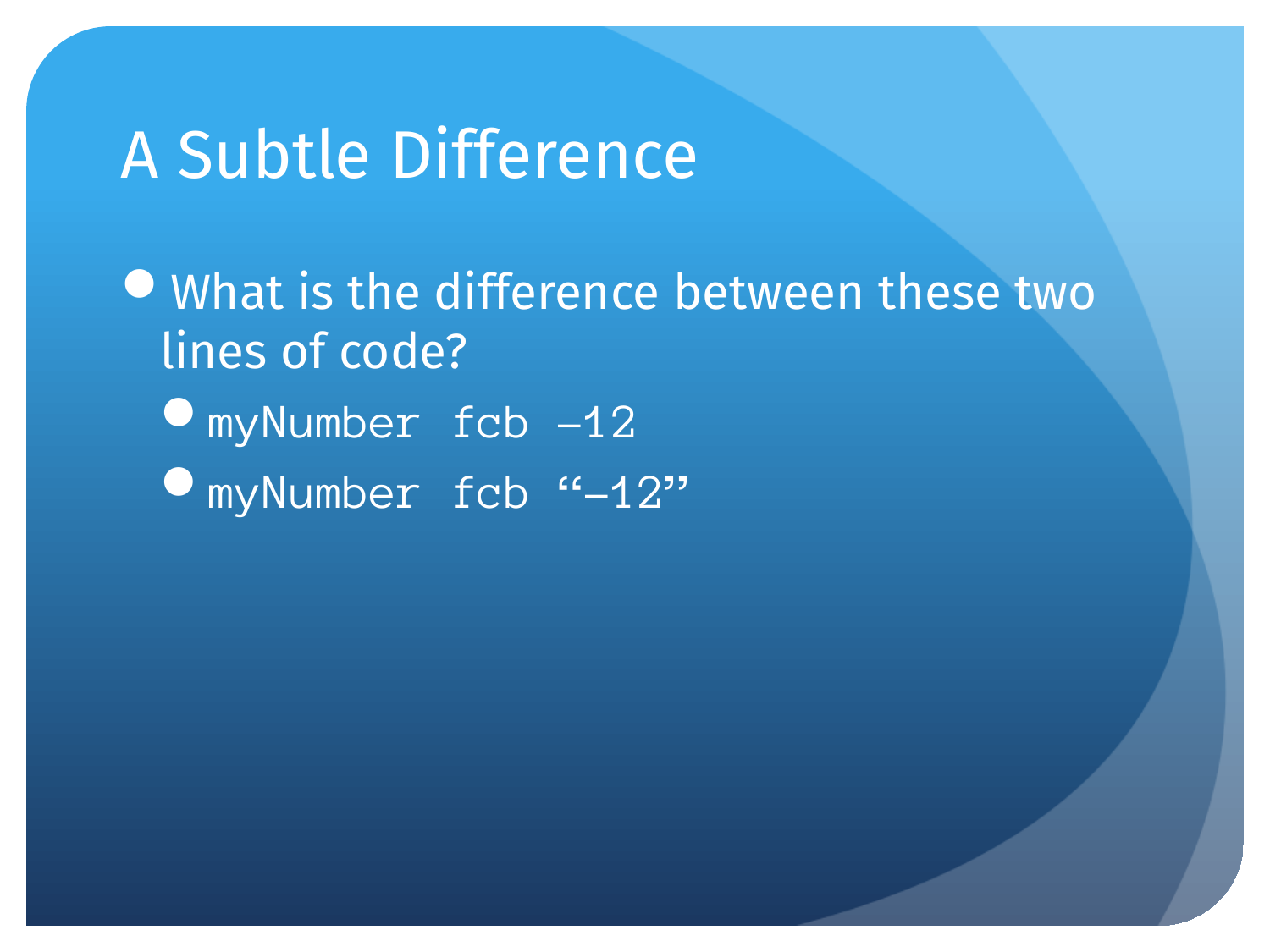

# A Subtle Difference
What is the difference between these two lines of code?
myNumber fcb -12
myNumber fcb “-12”